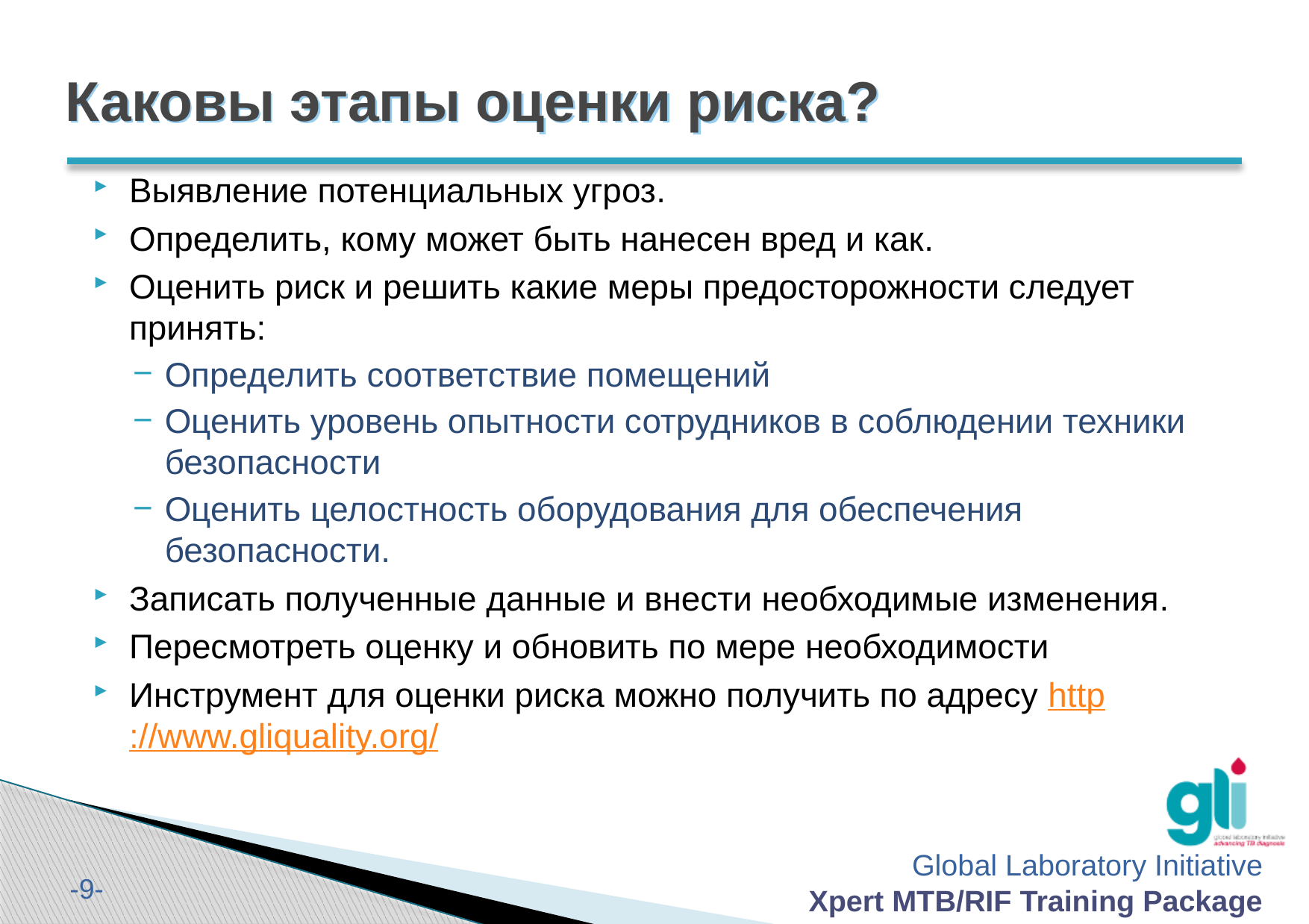

# Каковы этапы оценки риска?
Выявление потенциальных угроз.
Определить, кому может быть нанесен вред и как.
Оценить риск и решить какие меры предосторожности следует принять:
Определить соответствие помещений
Оценить уровень опытности сотрудников в соблюдении техники безопасности
Оценить целостность оборудования для обеспечения безопасности.
Записать полученные данные и внести необходимые изменения.
Пересмотреть оценку и обновить по мере необходимости
Инструмент для оценки риска можно получить по адресу http://www.gliquality.org/